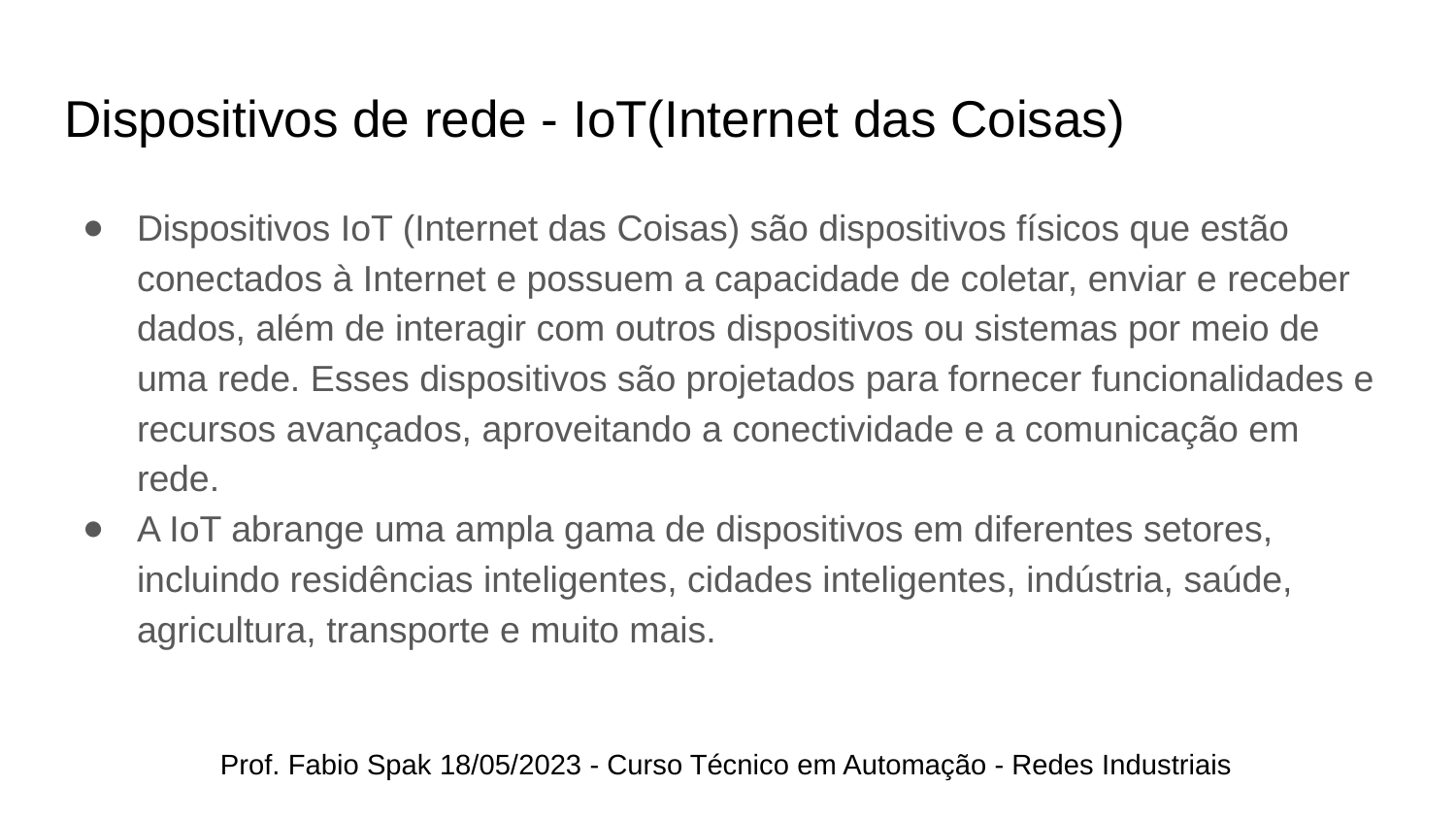

# Dispositivos de rede - IoT(Internet das Coisas)
Dispositivos IoT (Internet das Coisas) são dispositivos físicos que estão conectados à Internet e possuem a capacidade de coletar, enviar e receber dados, além de interagir com outros dispositivos ou sistemas por meio de uma rede. Esses dispositivos são projetados para fornecer funcionalidades e recursos avançados, aproveitando a conectividade e a comunicação em rede.
A IoT abrange uma ampla gama de dispositivos em diferentes setores, incluindo residências inteligentes, cidades inteligentes, indústria, saúde, agricultura, transporte e muito mais.
Prof. Fabio Spak 18/05/2023 - Curso Técnico em Automação - Redes Industriais